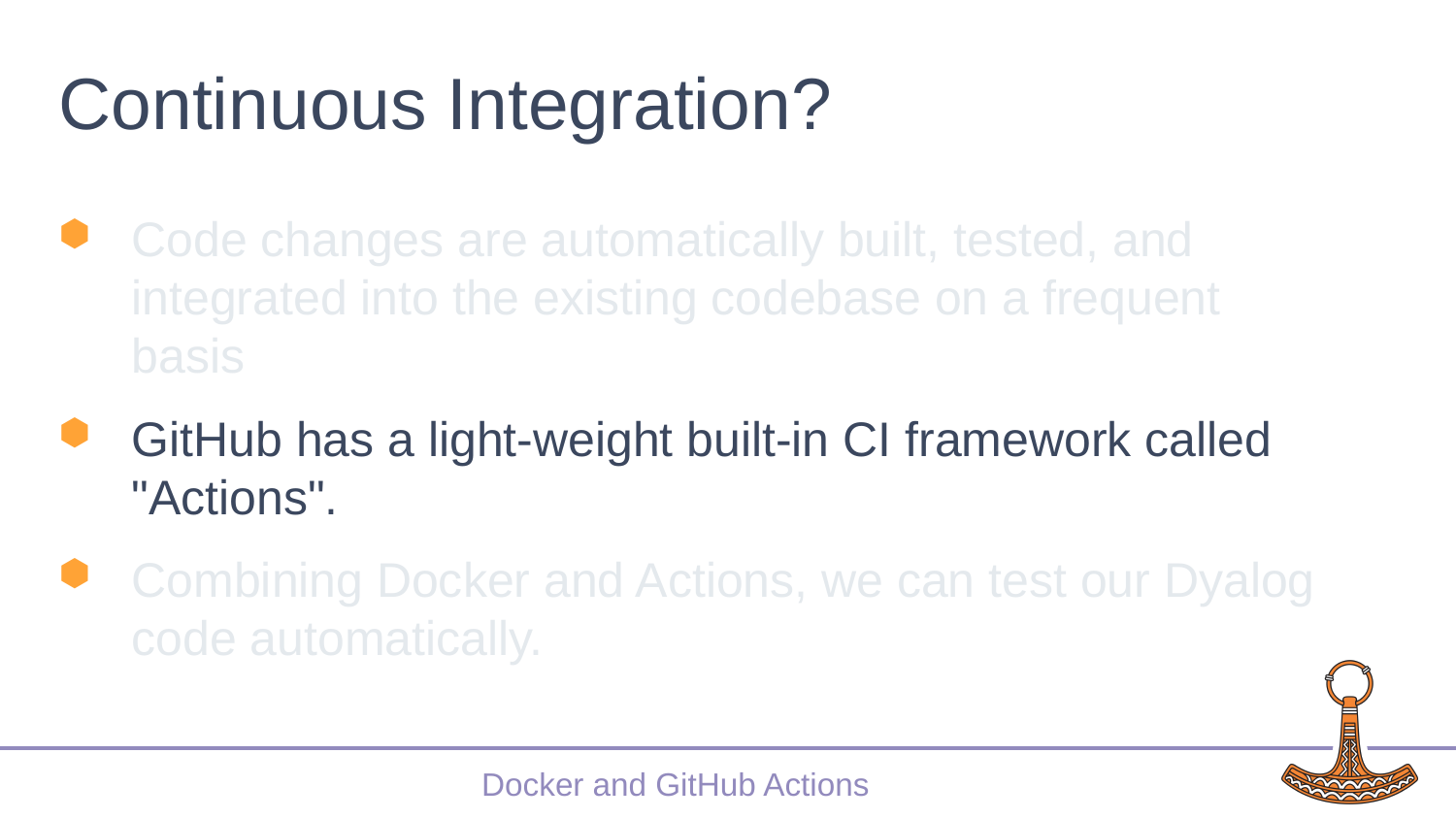

# Continuous Integration?
Code changes are automatically built, tested, and integrated into the existing codebase on a frequent basis
GitHub has a light-weight built-in CI framework called "Actions".
Combining Docker and Actions, we can test our Dyalog code automatically.
17